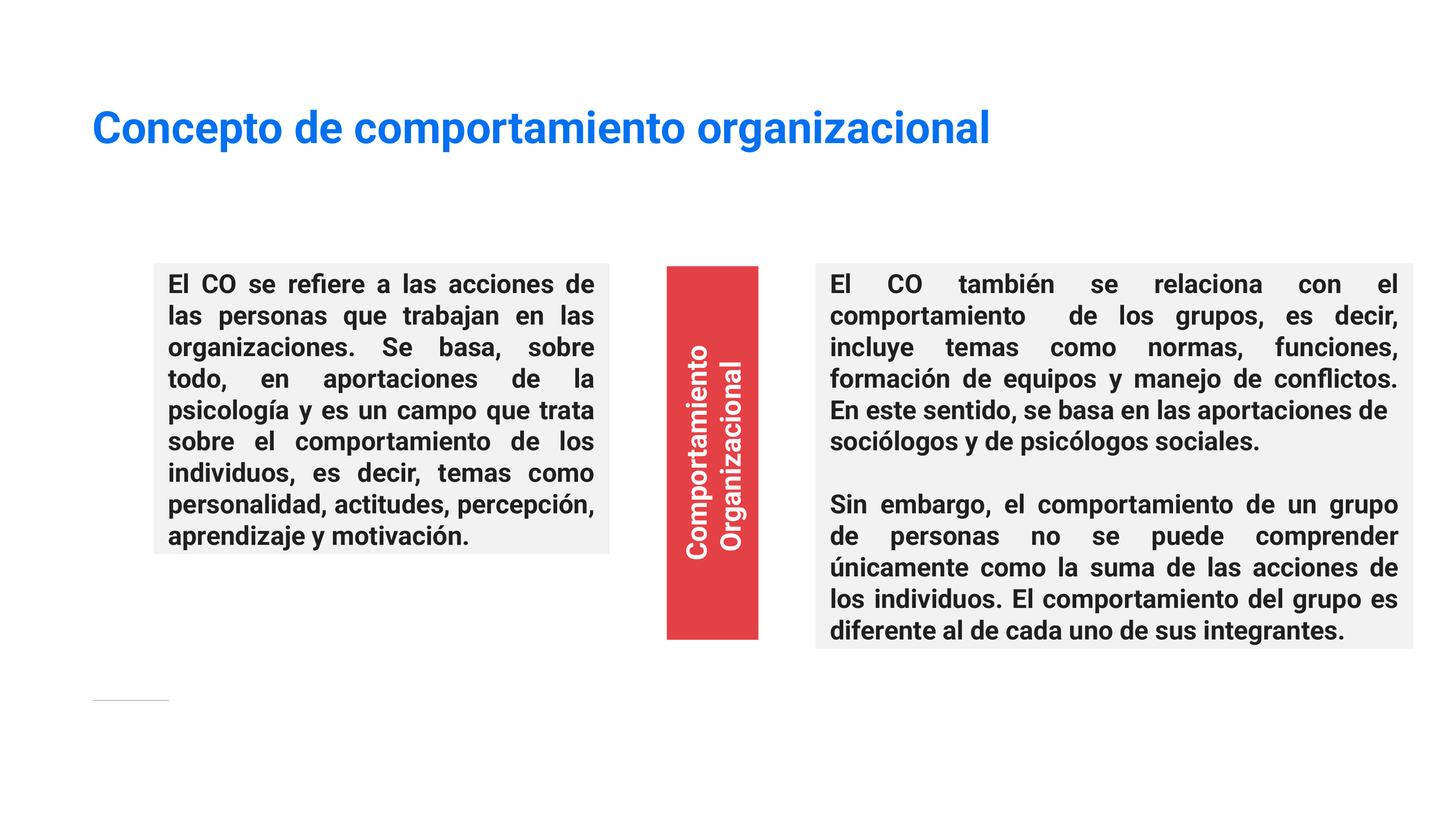

# Concepto de comportamiento organizacional
El CO también se relaciona con el comportamiento  de los grupos, es decir, incluye temas como normas, funciones, formación de equipos y manejo de conflictos. En este sentido, se basa en las aportaciones de
sociólogos y de psicólogos sociales.

Sin embargo, el comportamiento de un grupo de personas no se puede comprender únicamente como la suma de las acciones de los individuos. El comportamiento del grupo es diferente al de cada uno de sus integrantes.
El CO se refiere a las acciones de las personas que trabajan en las organizaciones. Se basa, sobre todo, en aportaciones de la psicología y es un campo que trata sobre el comportamiento de los individuos, es decir, temas como personalidad, actitudes, percepción, aprendizaje y motivación.
Comportamiento Organizacional